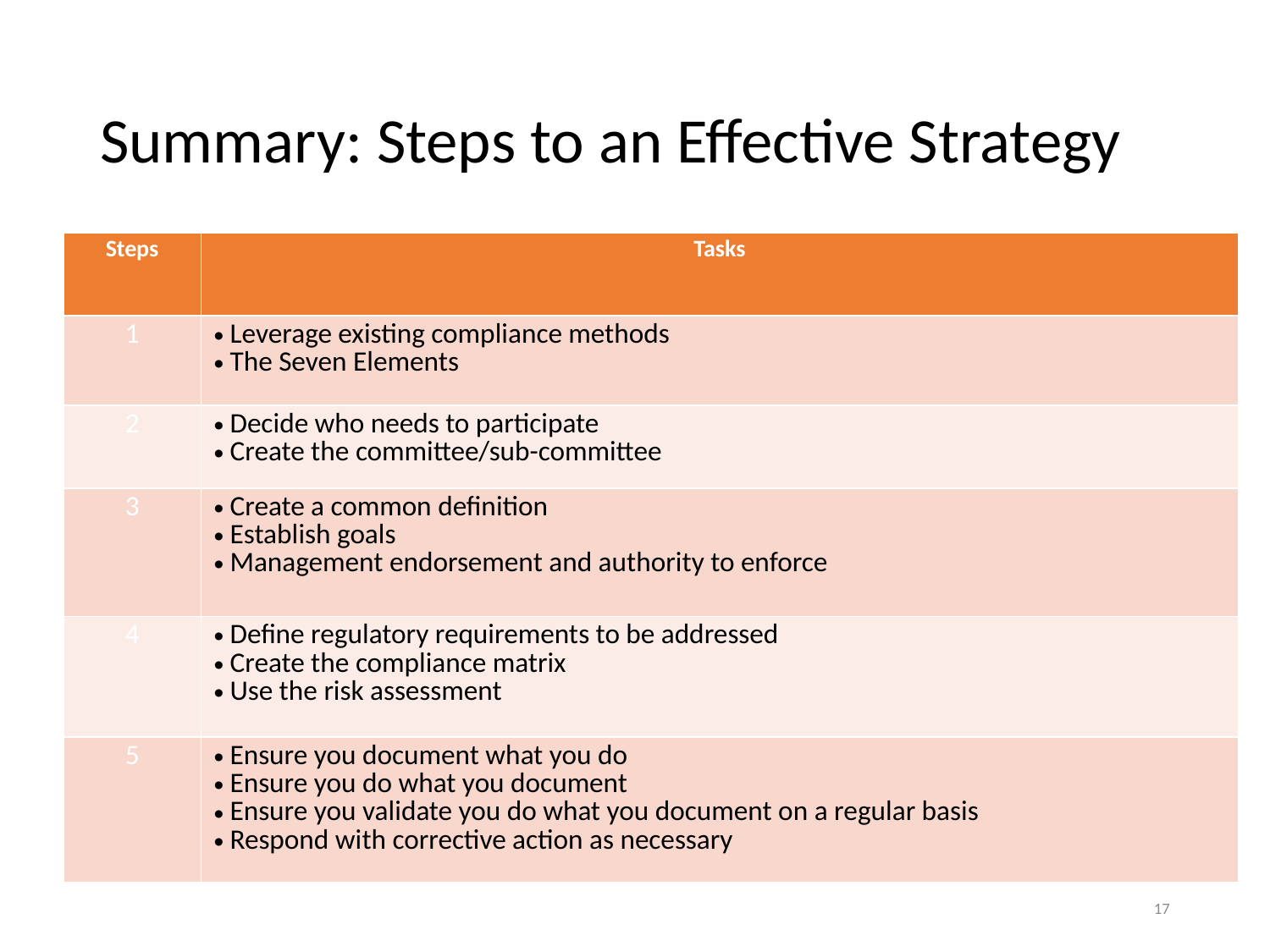

# Summary: Steps to an Effective Strategy
| Steps | Tasks |
| --- | --- |
| 1 | Leverage existing compliance methods The Seven Elements |
| 2 | Decide who needs to participate Create the committee/sub-committee |
| 3 | Create a common definition Establish goals Management endorsement and authority to enforce |
| 4 | Define regulatory requirements to be addressed Create the compliance matrix Use the risk assessment |
| 5 | Ensure you document what you do Ensure you do what you document Ensure you validate you do what you document on a regular basis Respond with corrective action as necessary |
17